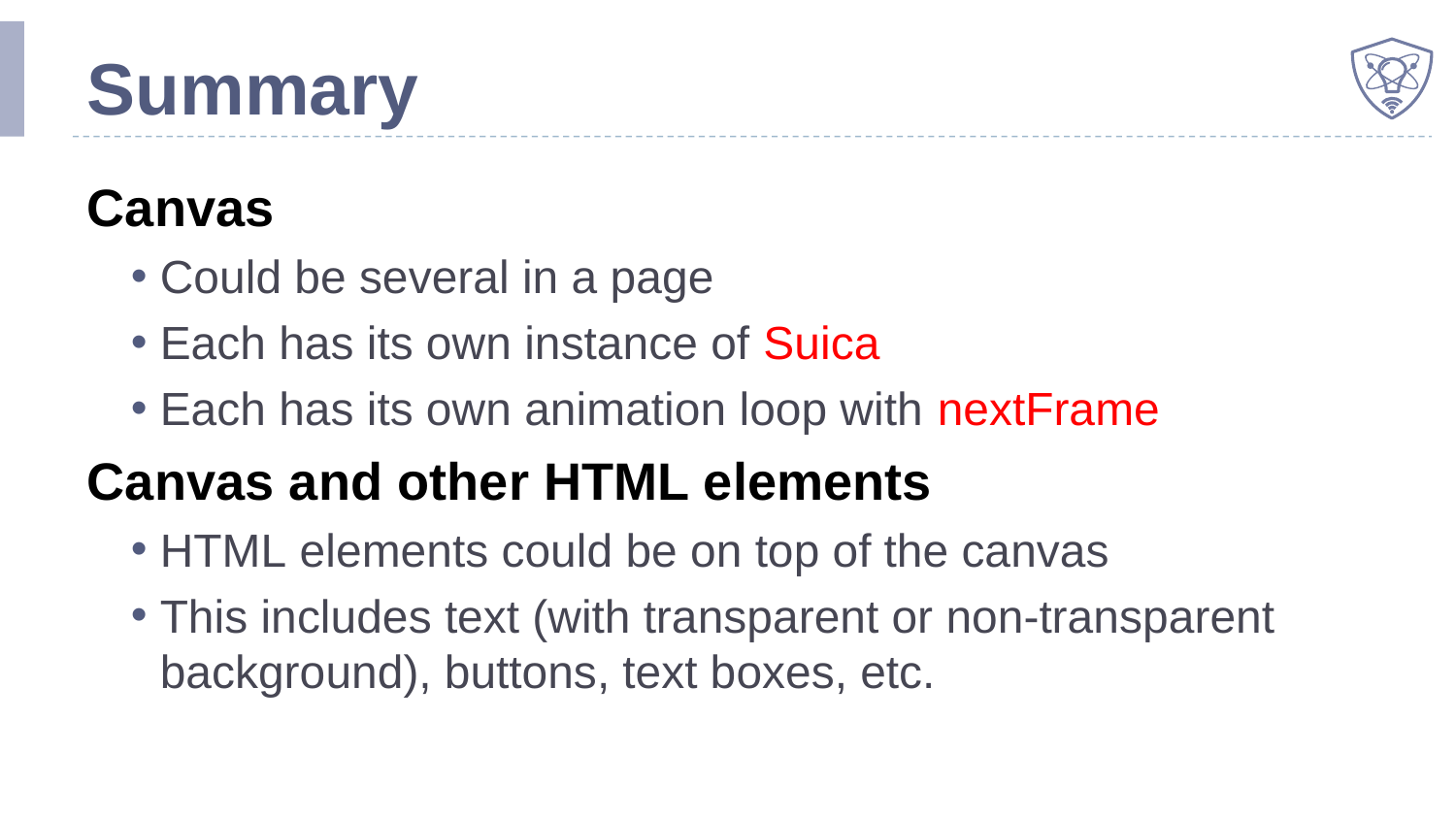

# Summary
Canvas
Could be several in a page
Each has its own instance of Suica
Each has its own animation loop with nextFrame
Canvas and other HTML elements
HTML elements could be on top of the canvas
This includes text (with transparent or non-transparent background), buttons, text boxes, etc.